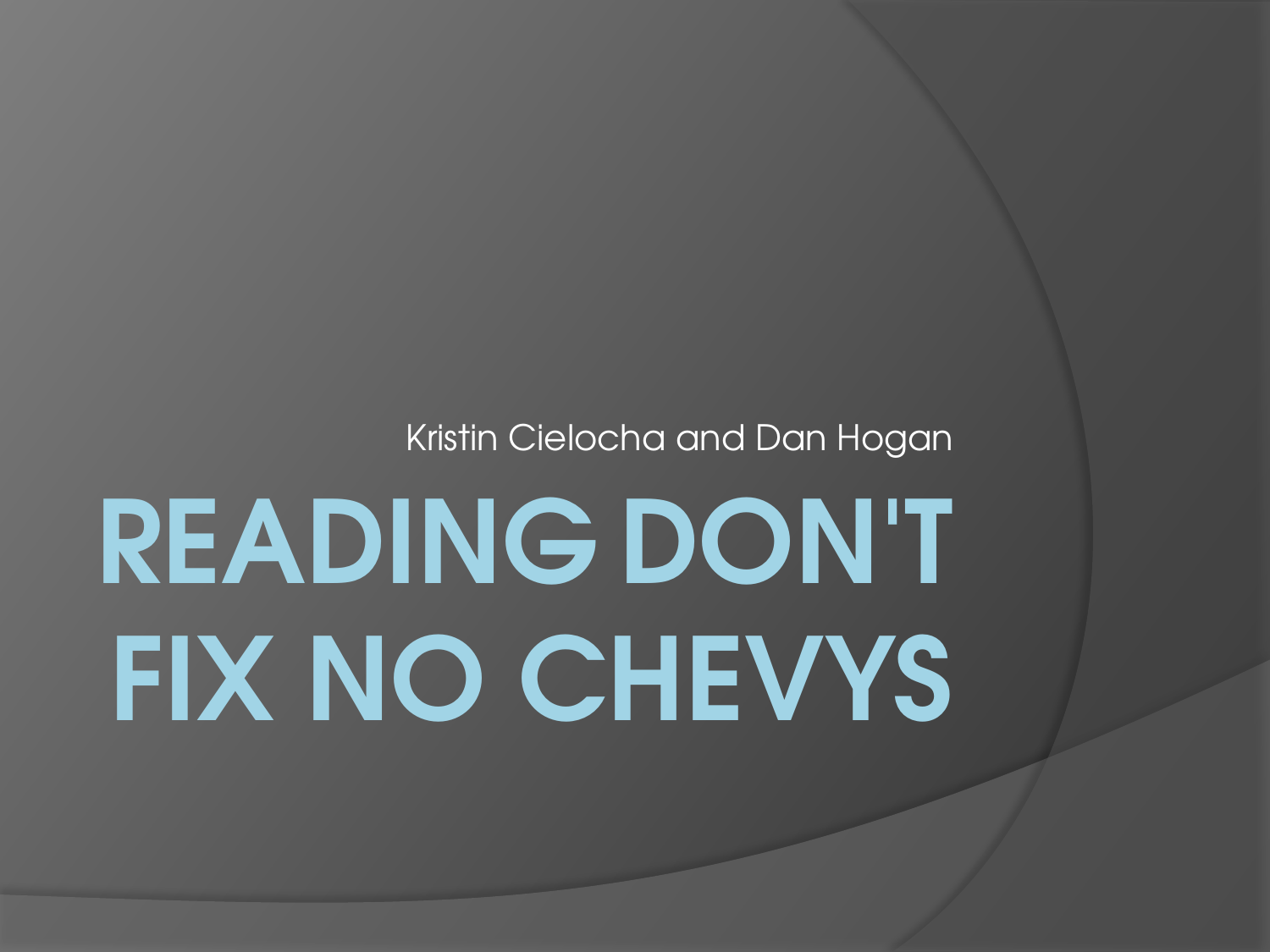

Kristin Cielocha and Dan Hogan
# Reading Don't fix no Chevys